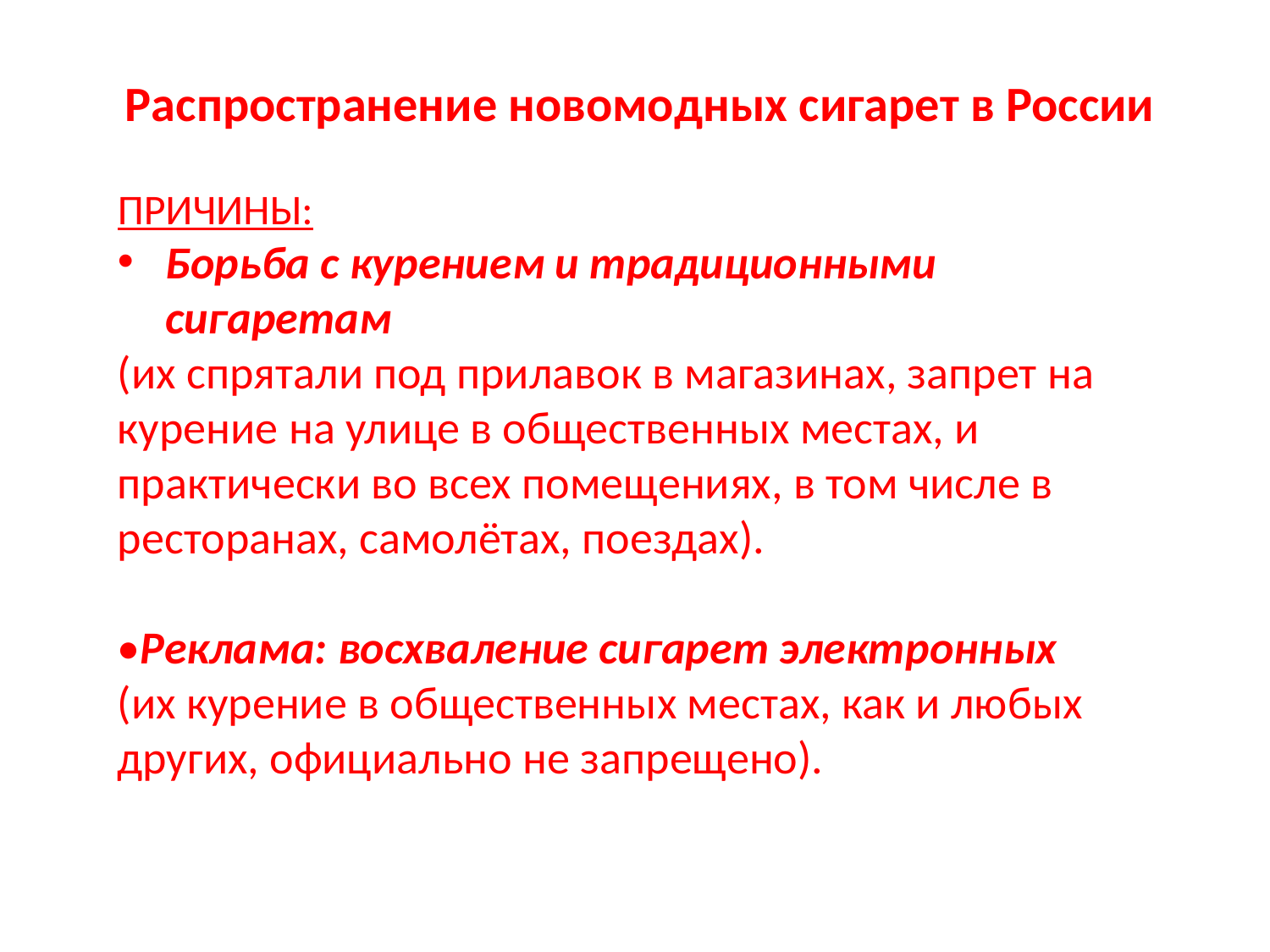

Распространение новомодных сигарет в России

ПРИЧИНЫ:
Борьба с курением и традиционными сигаретам
(их спрятали под прилавок в магазинах, запрет на курение на улице в общественных местах, и практически во всех помещениях, в том числе в
ресторанах, самолётах, поездах).

•Реклама: восхваление сигарет электронных
(их курение в общественных местах, как и любых других, официально не запрещено).